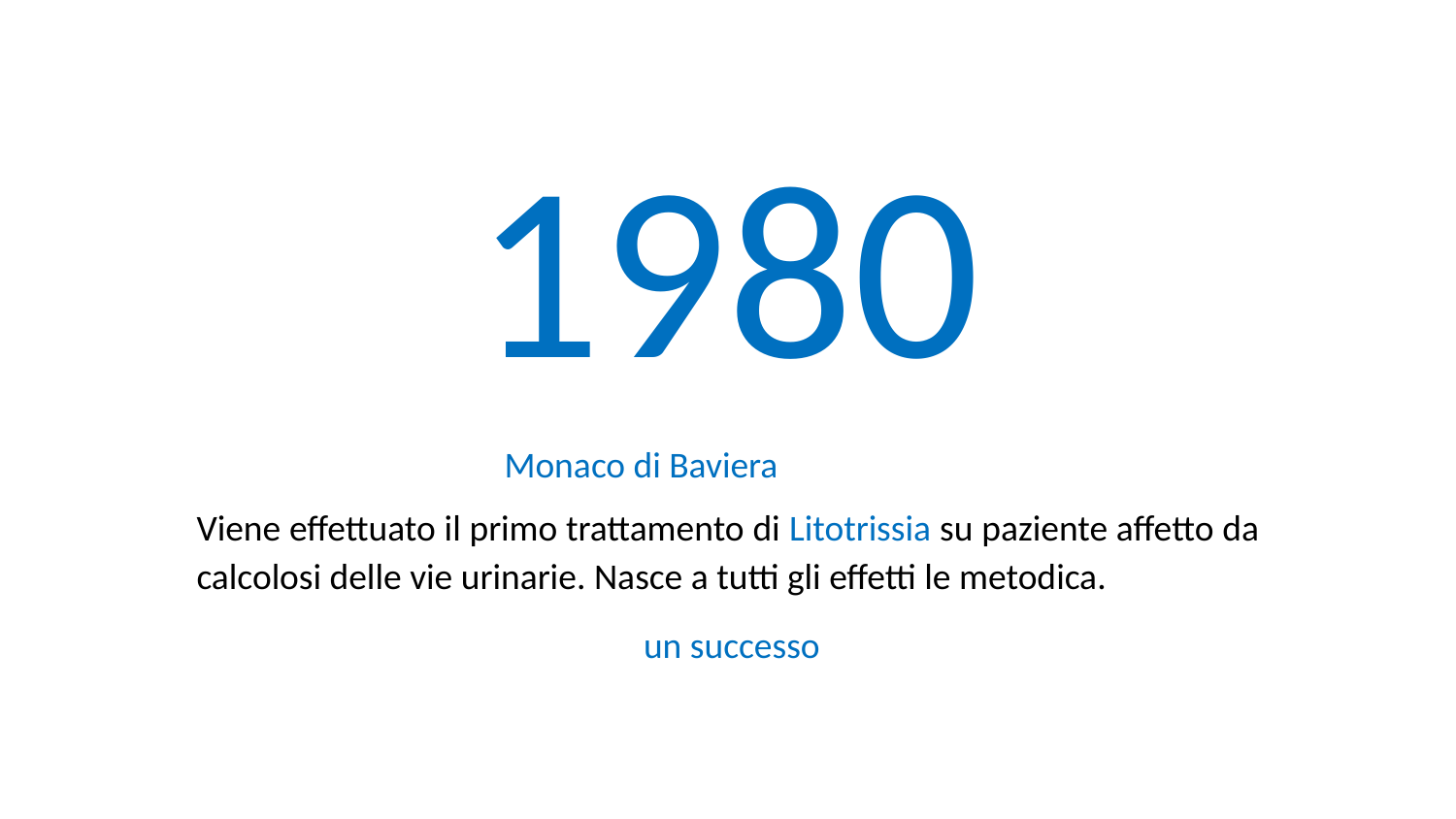

# 1980
Monaco di Baviera
Viene effettuato il primo trattamento di Litotrissia su paziente affetto da calcolosi delle vie urinarie. Nasce a tutti gli effetti le metodica.
 un successo